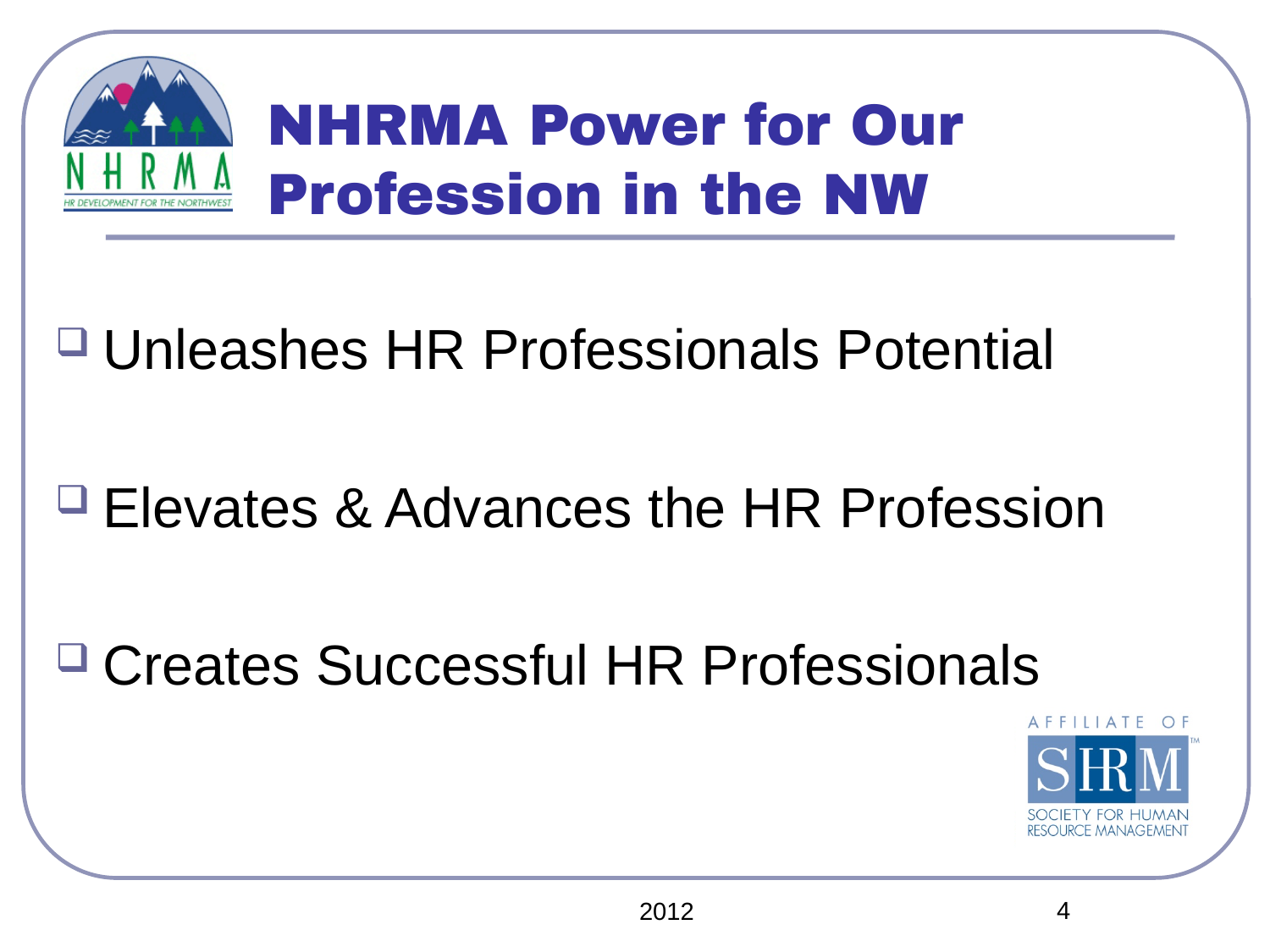

# NHRMA Power for Our Profession in the NW
Unleashes HR Professionals Potential

Elevates & Advances the HR Profession

Creates Successful HR Professionals
4
2012